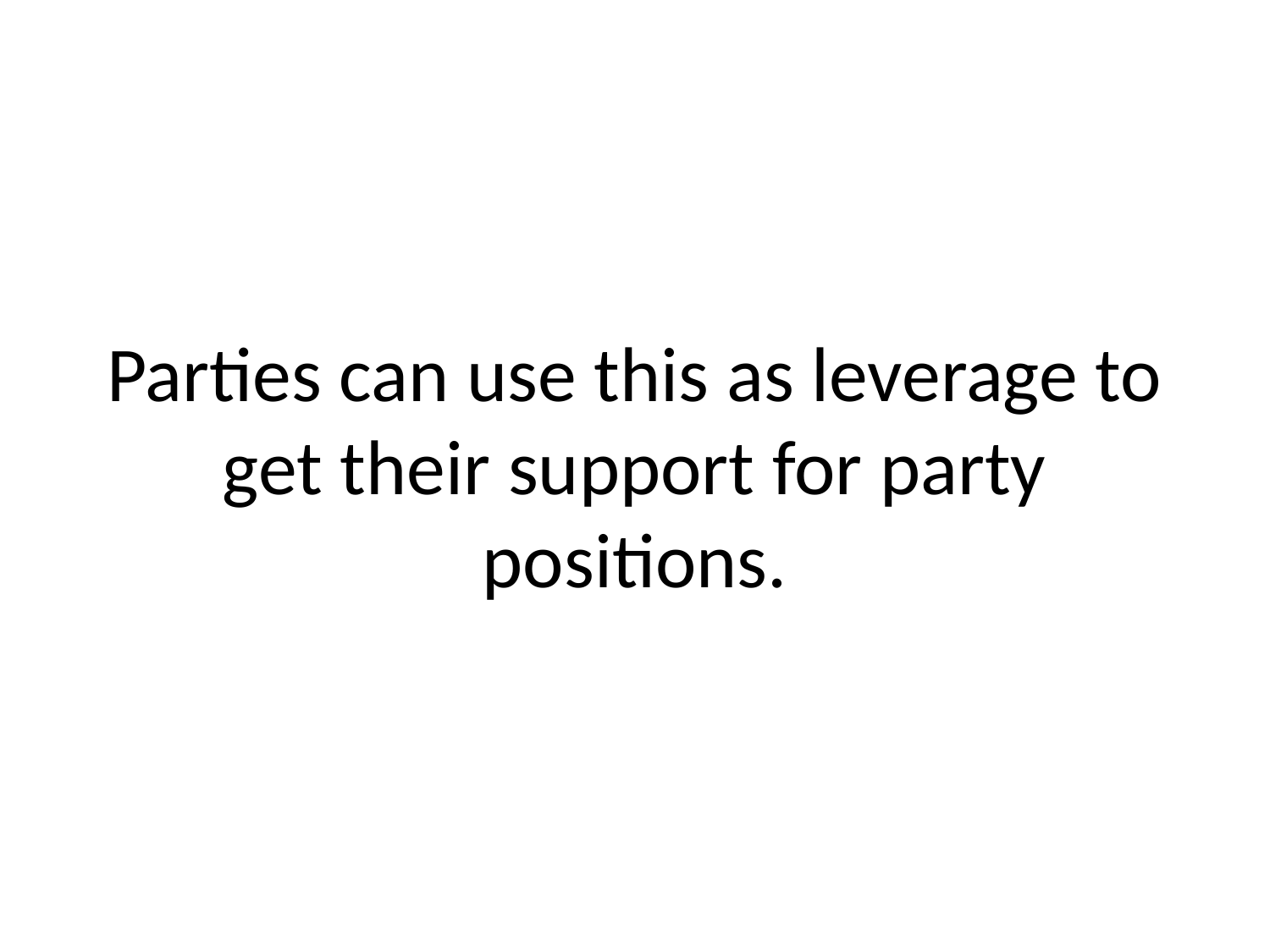

# Parties can use this as leverage to get their support for party positions.